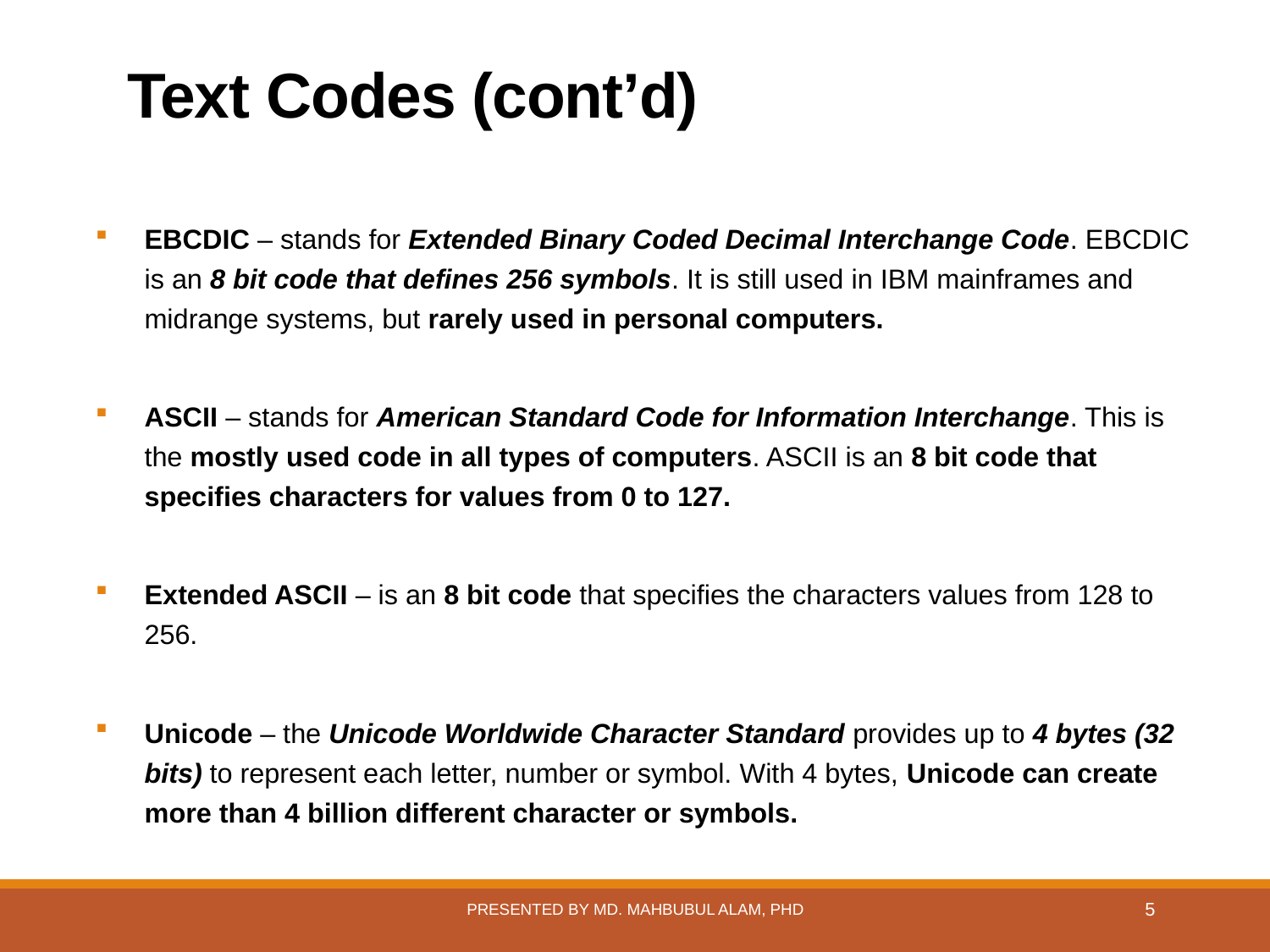

# Text Codes (cont’d)

EBCDIC – stands for Extended Binary Coded Decimal Interchange Code. EBCDIC is an 8 bit code that defines 256 symbols. It is still used in IBM mainframes and midrange systems, but rarely used in personal computers.

ASCII – stands for American Standard Code for Information Interchange. This is the mostly used code in all types of computers. ASCII is an 8 bit code that specifies characters for values from 0 to 127.

Extended ASCII – is an 8 bit code that specifies the characters values from 128 to 256.

Unicode – the Unicode Worldwide Character Standard provides up to 4 bytes (32 bits) to represent each letter, number or symbol. With 4 bytes, Unicode can create more than 4 billion different character or symbols.

Presented by Md. Mahbubul Alam, PhD
5